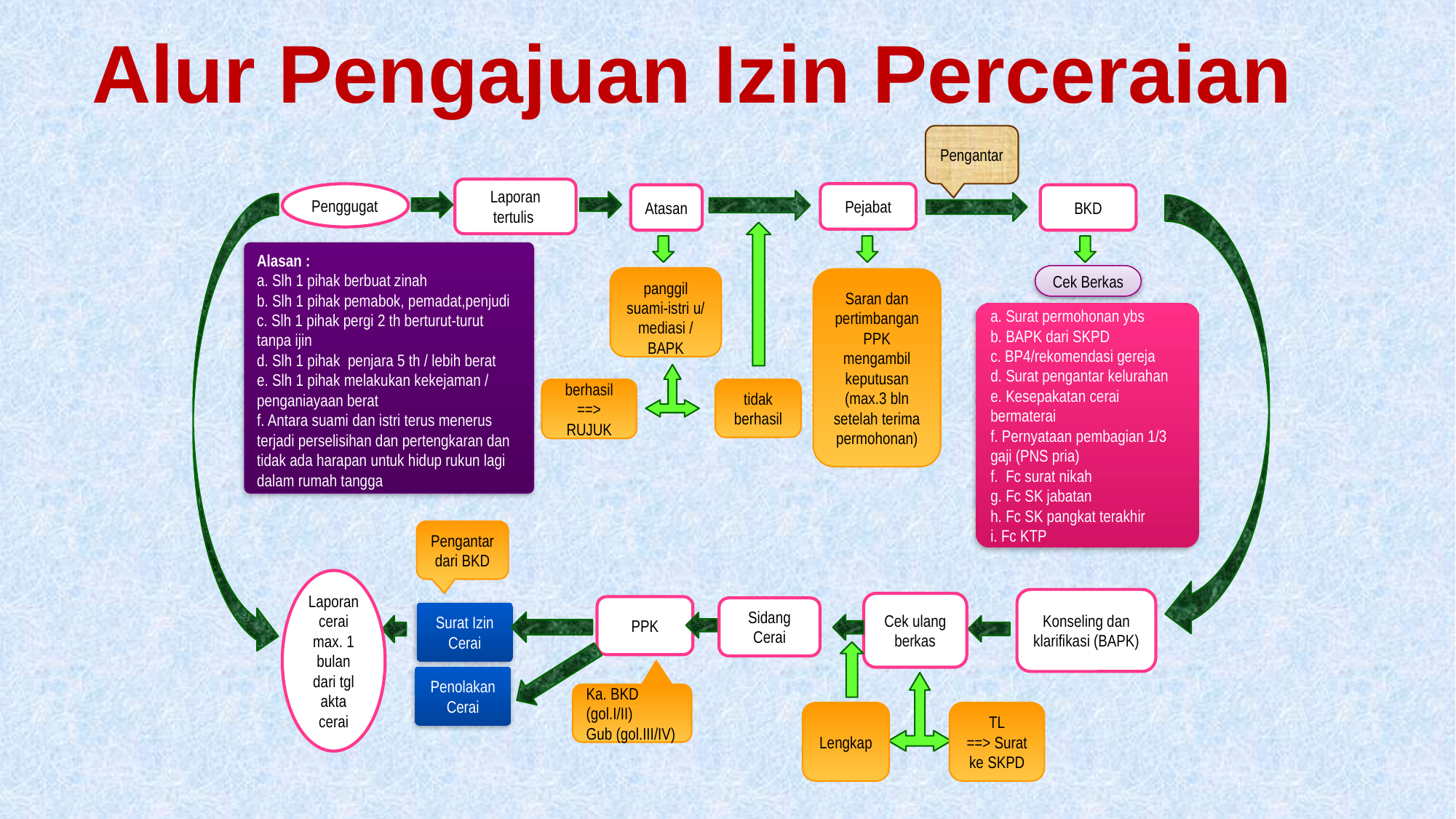

Alur Pengajuan Izin Perceraian
Pengantar
Laporan tertulis
Penggugat
Pejabat
Atasan
BKD

Alasan :
a. Slh 1 pihak berbuat zinah
b. Slh 1 pihak pemabok, pemadat,penjudi
c. Slh 1 pihak pergi 2 th berturut-turut tanpa ijin
d. Slh 1 pihak  penjara 5 th / lebih berat
e. Slh 1 pihak melakukan kekejaman / penganiayaan berat
f. Antara suami dan istri terus menerus terjadi perselisihan dan pertengkaran dan tidak ada harapan untuk hidup rukun lagi dalam rumah tangga

Cek Berkas
panggil suami-istri u/ mediasi / BAPK
Saran dan pertimbangan PPK mengambil keputusan (max.3 bln setelah terima permohonan)

a. Surat permohonan ybs
b. BAPK dari SKPD
c. BP4/rekomendasi gereja
d. Surat pengantar kelurahan
e. Kesepakatan cerai bermaterai
f. Pernyataan pembagian 1/3 gaji (PNS pria)
f.  Fc surat nikah
g. Fc SK jabatan
h. Fc SK pangkat terakhir
i. Fc KTP

berhasil
==> RUJUK
tidak berhasil
Pengantar dari BKD
Laporan cerai max. 1 bulan dari tgl akta cerai
Konseling dan klarifikasi (BAPK)
Cek ulang berkas
PPK
Surat Izin Cerai

Penolakan Cerai

Ka. BKD (gol.I/II)
Gub (gol.III/IV)
Lengkap
TL
==> Surat ke SKPD
Sidang Cerai